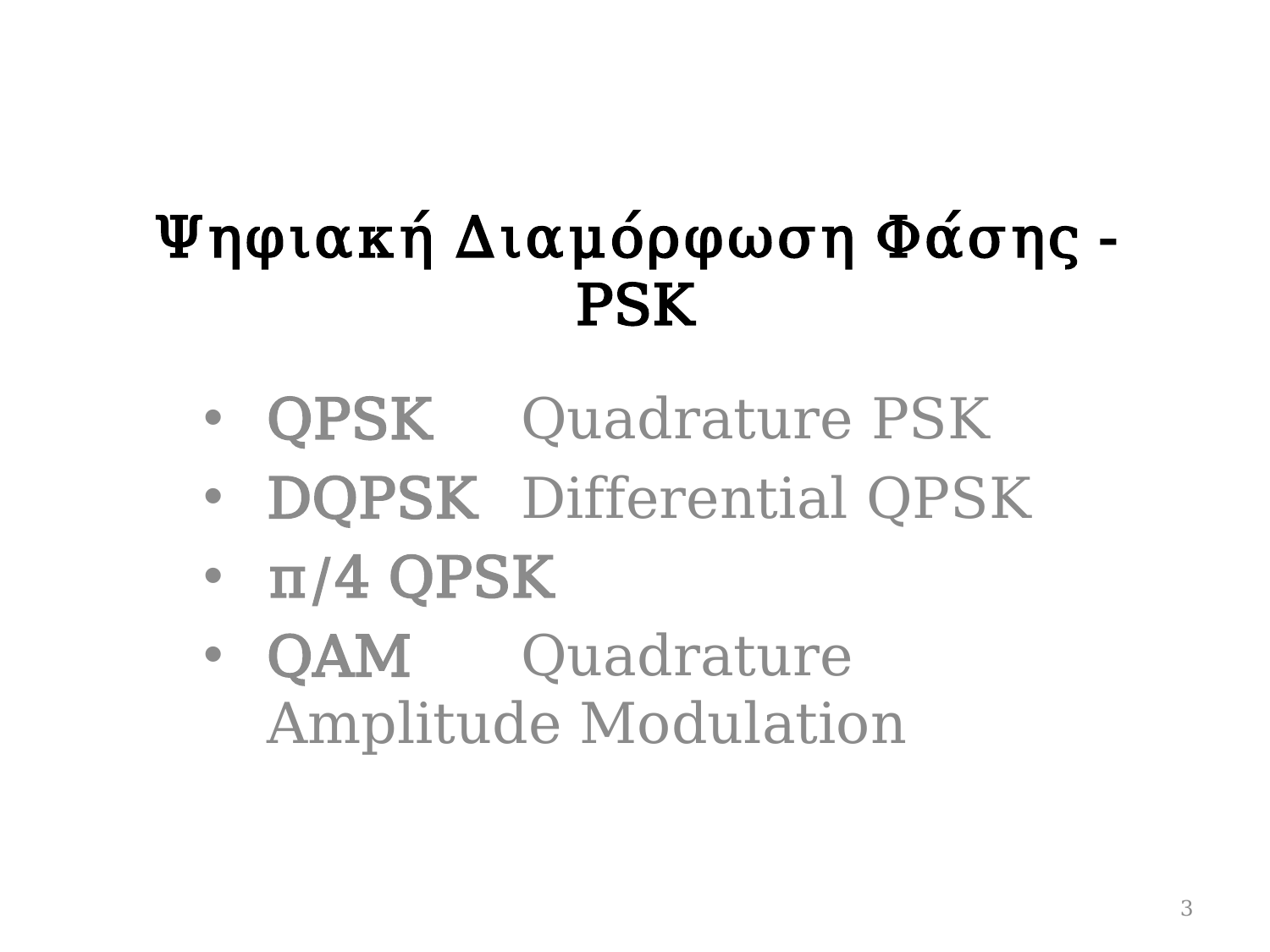

# Ψηφιακή Διαμόρφωση Φάσης - PSK
QPSK 	Quadrature PSK
DQPSK	Differential QPSK
π/4 QPSK
QAM  	Quadrature Amplitude Modulation

3